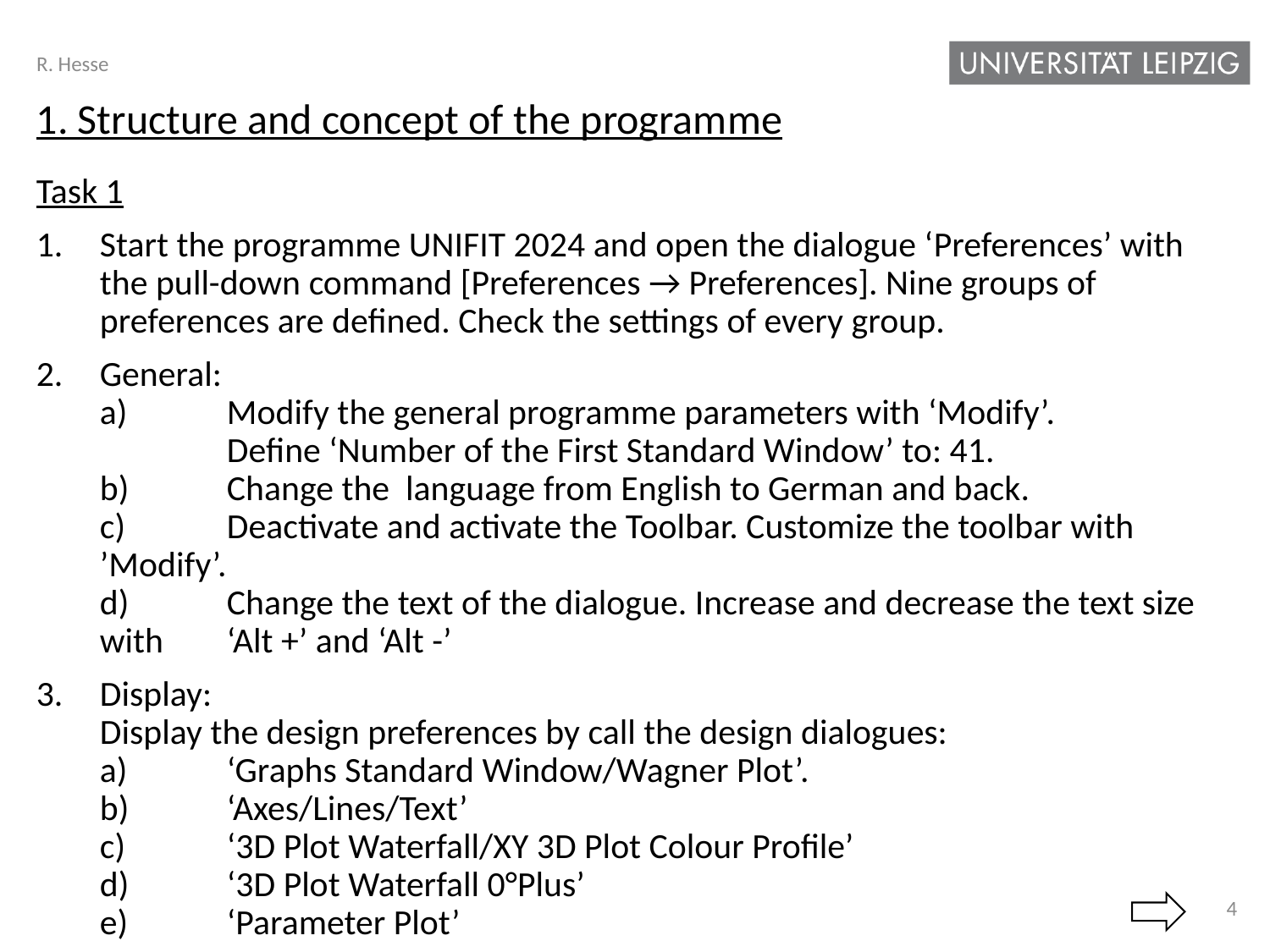

R. Hesse
1. Structure and concept of the programme
Task 1

Start the programme UNIFIT 2024 and open the dialogue ‘Preferences’ with the pull-down command [Preferences → Preferences]. Nine groups of preferences are defined. Check the settings of every group.

General:
a)	Modify the general programme parameters with ‘Modify’.
	Define ‘Number of the First Standard Window’ to: 41.
b)	Change the  language from English to German and back.
c)	Deactivate and activate the Toolbar. Customize the toolbar with ’Modify’.
d)	Change the text of the dialogue. Increase and decrease the text size with 	‘Alt +’ and ‘Alt -’

Display:
Display the design preferences by call the design dialogues:
a)	‘Graphs Standard Window/Wagner Plot’.
b)	‘Axes/Lines/Text’
c)	‘3D Plot Waterfall/XY 3D Plot Colour Profile’
d)	‘3D Plot Waterfall 0°Plus’
e)	‘Parameter Plot’

4